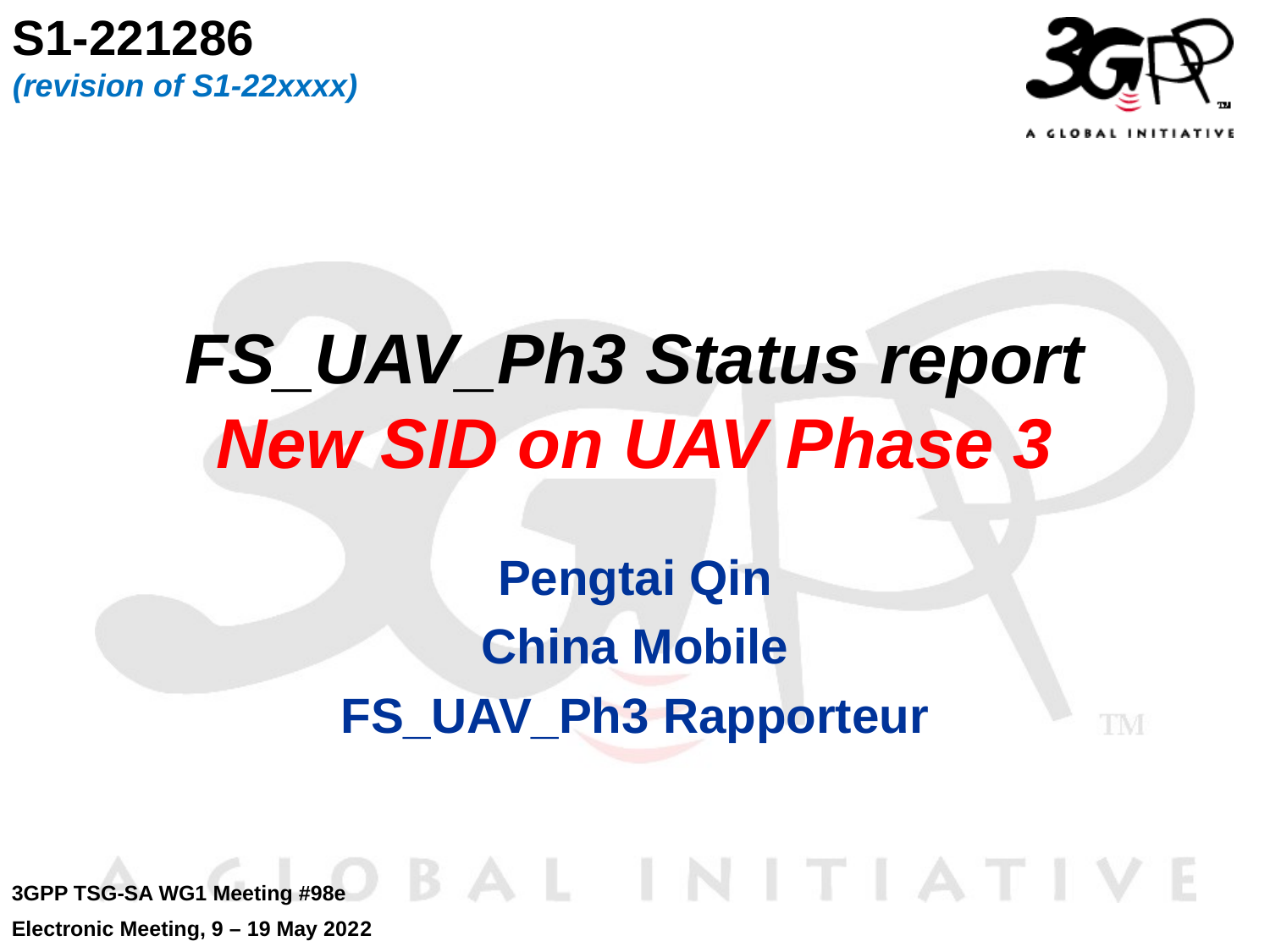

S1-221286
(revision of S1-22xxxx)
# FS_UAV_Ph3 Status report New SID on UAV Phase 3
Pengtai Qin
China Mobile
FS_UAV_Ph3 Rapporteur
3GPP TSG-SA WG1 Meeting #98e
Electronic Meeting, 9 – 19 May 2022
1